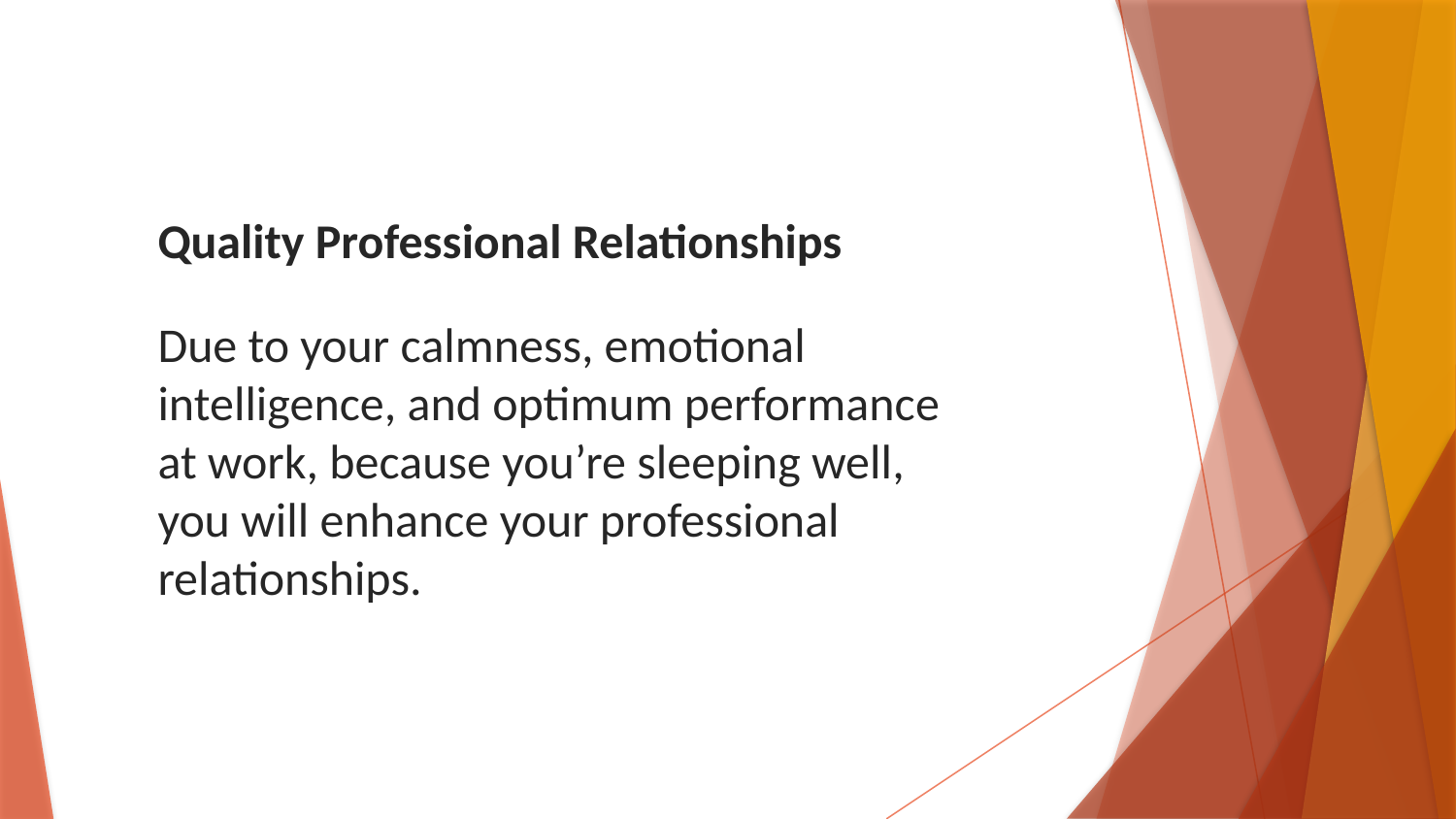

Quality Professional Relationships
Due to your calmness, emotional intelligence, and optimum performance at work, because you’re sleeping well, you will enhance your professional relationships.